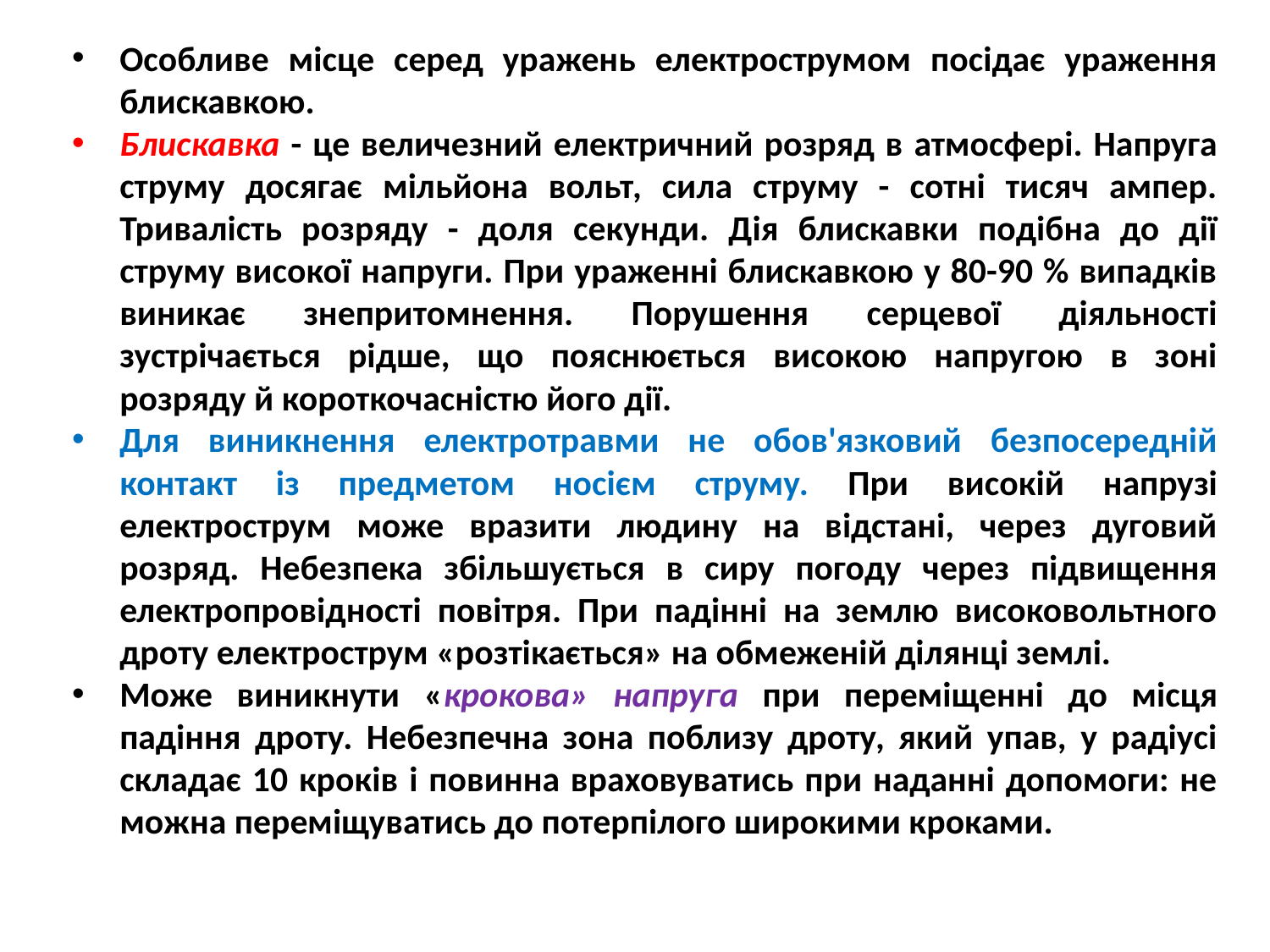

Особливе місце серед уражень електрострумом посідає ураження блискавкою.
Блискавка - це величезний електричний розряд в атмосфері. Напруга струму досягає мільйона вольт, сила струму - сотні тисяч ампер. Тривалість розряду - доля секунди. Дія блискавки подібна до дії струму високої напруги. При ураженні блискавкою у 80-90 % випадків виникає знепритомнення. Порушення серцевої діяльності зустрічається рідше, що пояснюється високою напругою в зоні розряду й короткочасністю його дії.
Для виникнення електротравми не обов'язковий безпосередній контакт із предметом носієм струму. При високій напрузі електрострум може вразити людину на відстані, через дуговий розряд. Небезпека збільшується в сиру погоду через підвищення електропровідності повітря. При падінні на землю високовольтного дроту електрострум «розтікається» на обмеженій ділянці землі.
Може виникнути «крокова» напруга при переміщенні до місця падіння дроту. Небезпечна зона поблизу дроту, який упав, у радіусі складає 10 кроків і повинна враховуватись при наданні допомоги: не можна переміщуватись до потерпілого широкими кроками.